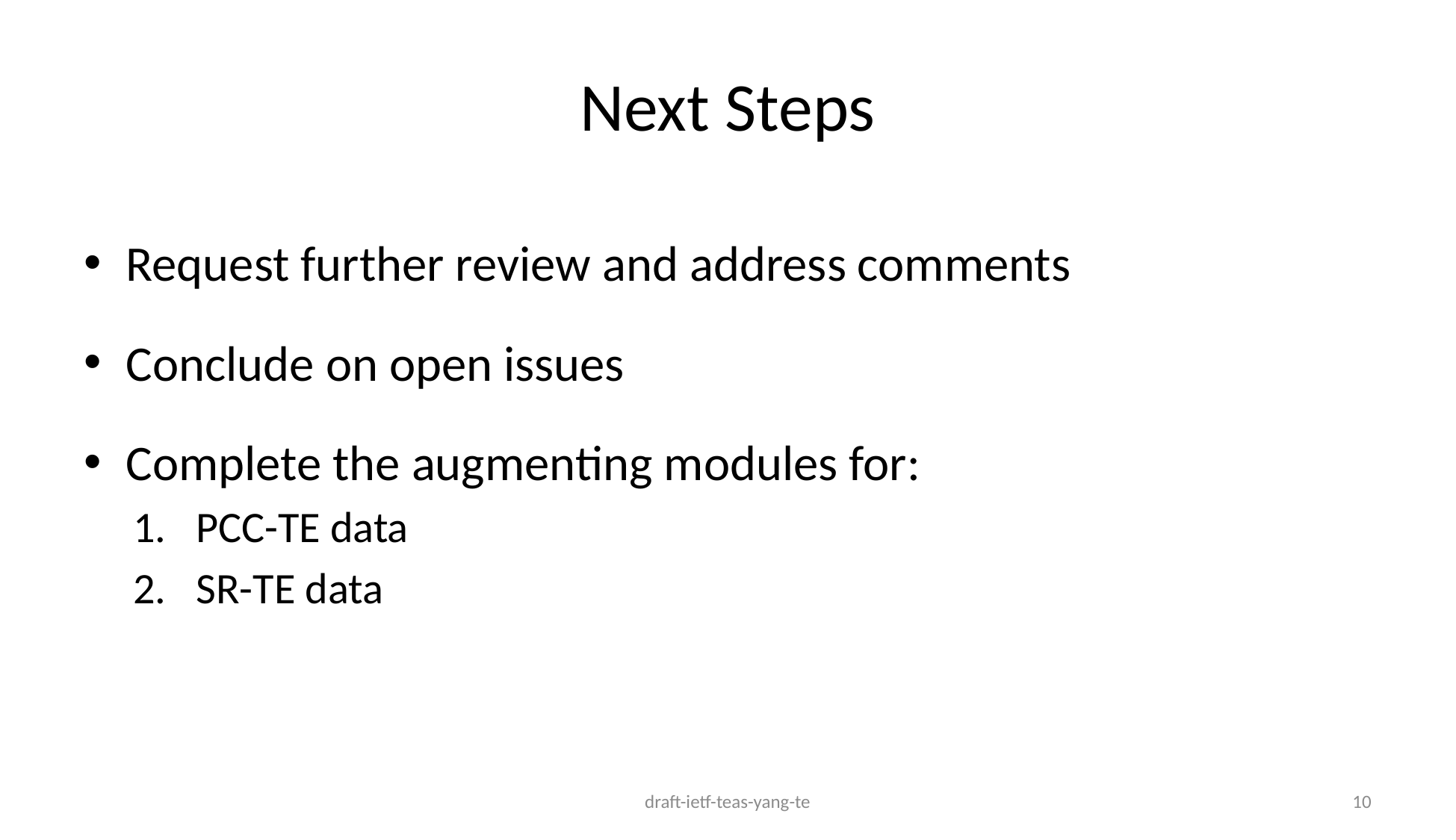

# Next Steps
Request further review and address comments
Conclude on open issues
Complete the augmenting modules for:
PCC-TE data
SR-TE data
draft-ietf-teas-yang-te
10